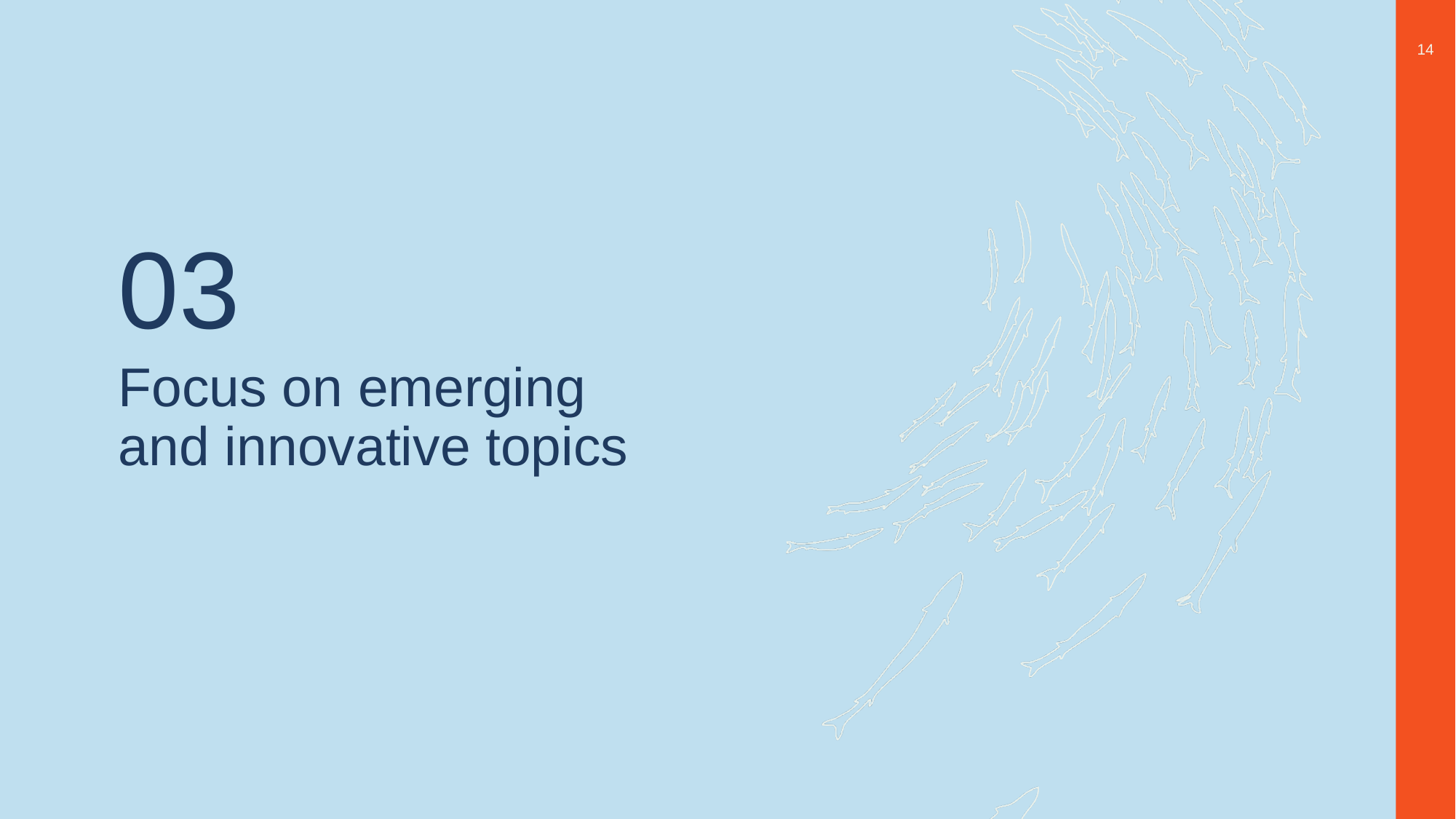

14
03
Focus on emerging
and innovative topics